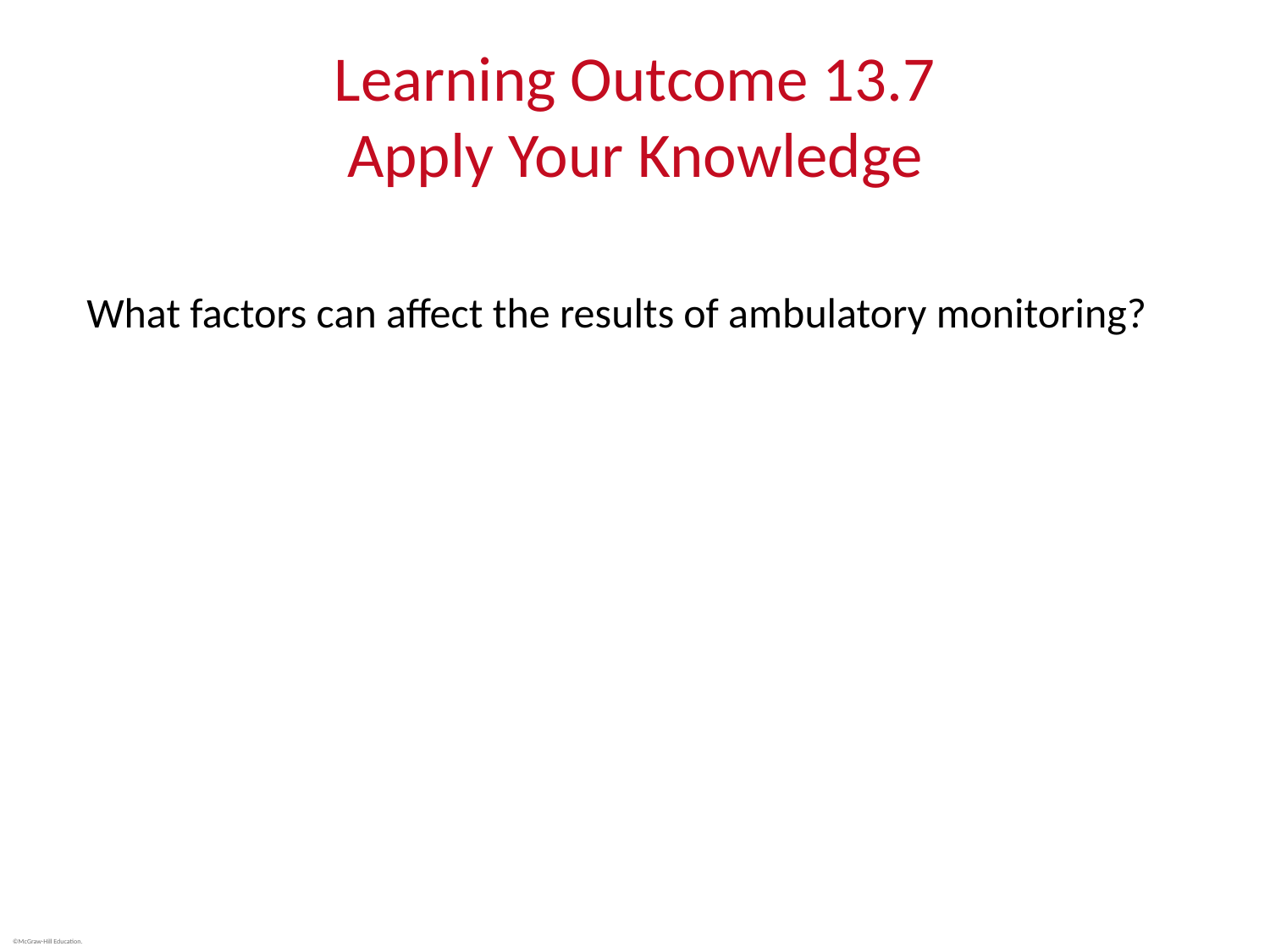

# Learning Outcome 13.7 Apply Your Knowledge
What factors can affect the results of ambulatory monitoring?